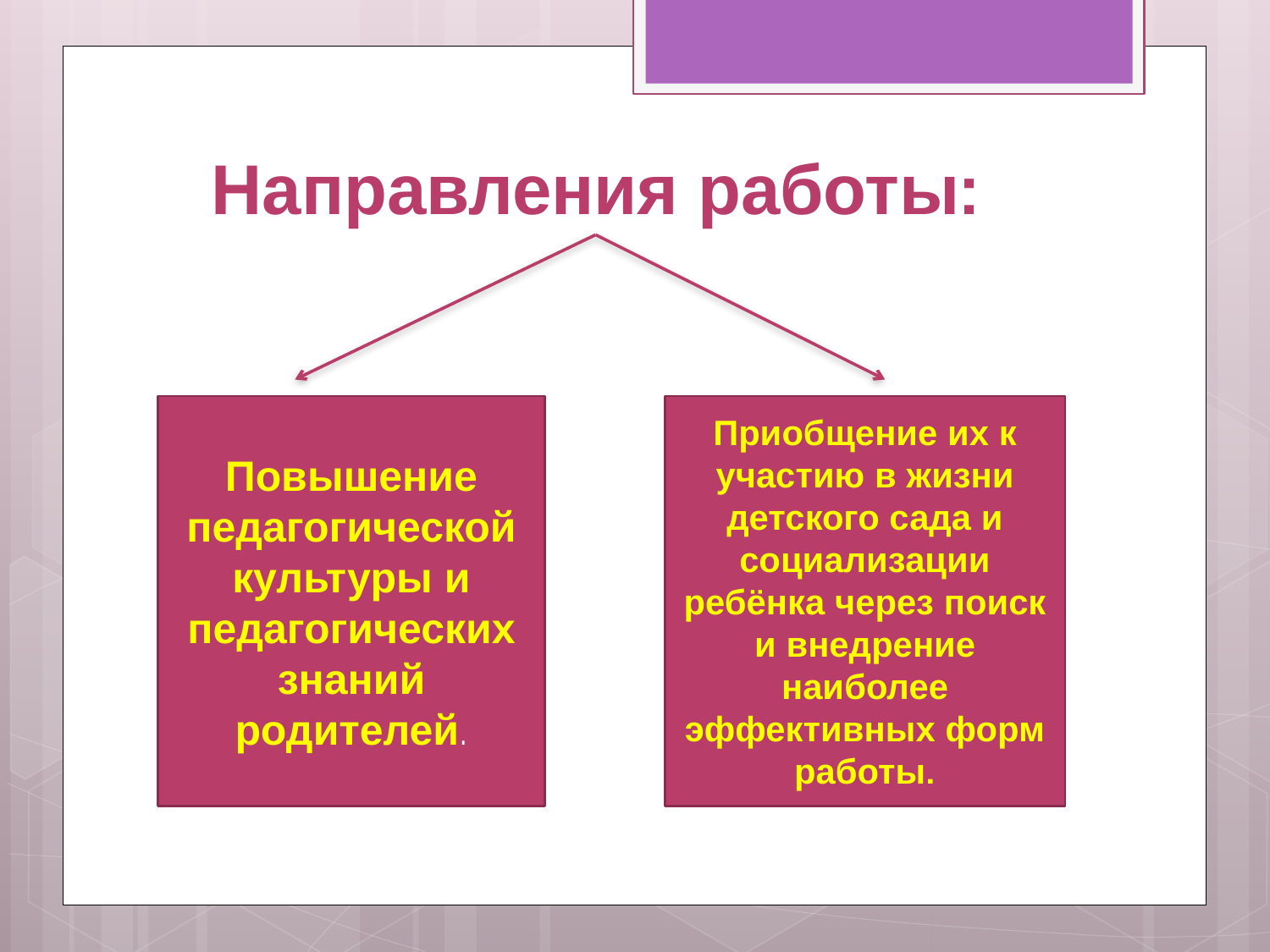

# Направления работы:

Повышение педагогической культуры и педагогических знаний родителей.
Приобщение их к участию в жизни детского сада и социализации ребёнка через поиск и внедрение наиболее эффективных форм работы.